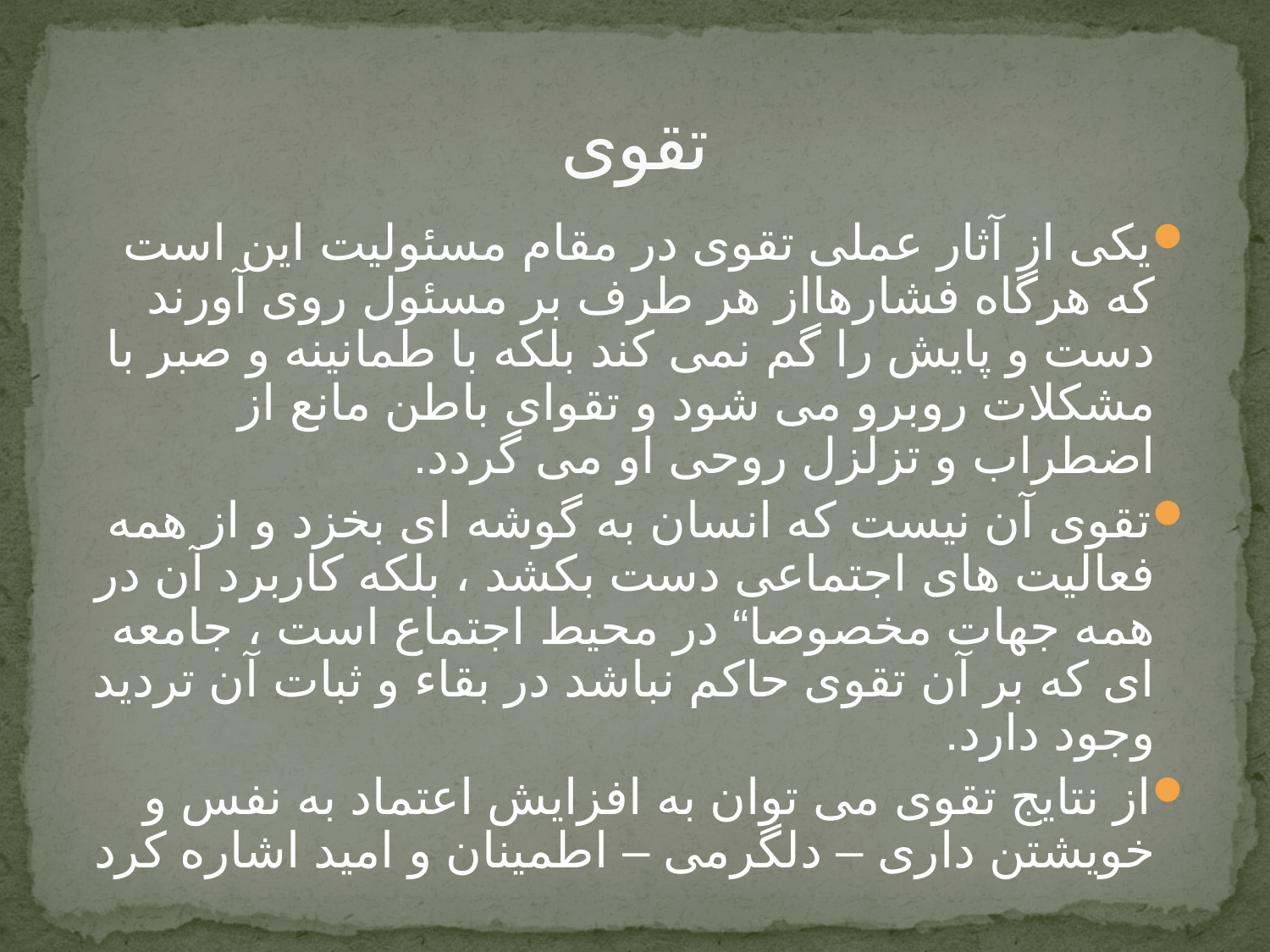

# تقوی
یکی از آثار عملی تقوی در مقام مسئولیت این است که هرگاه فشارهااز هر طرف بر مسئول روی آورند دست و پایش را گم نمی کند بلکه با طمانینه و صبر با مشکلات روبرو می شود و تقوای باطن مانع از اضطراب و تزلزل روحی او می گردد.
تقوی آن نیست که انسان به گوشه ای بخزد و از همه فعالیت های اجتماعی دست بکشد ، بلکه کاربرد آن در همه جهات مخصوصا“ در محیط اجتماع است ، جامعه ای که بر آن تقوی حاکم نباشد در بقاء و ثبات آن تردید وجود دارد.
از نتایج تقوی می توان به افزایش اعتماد به نفس و خویشتن داری – دلگرمی – اطمینان و امید اشاره کرد